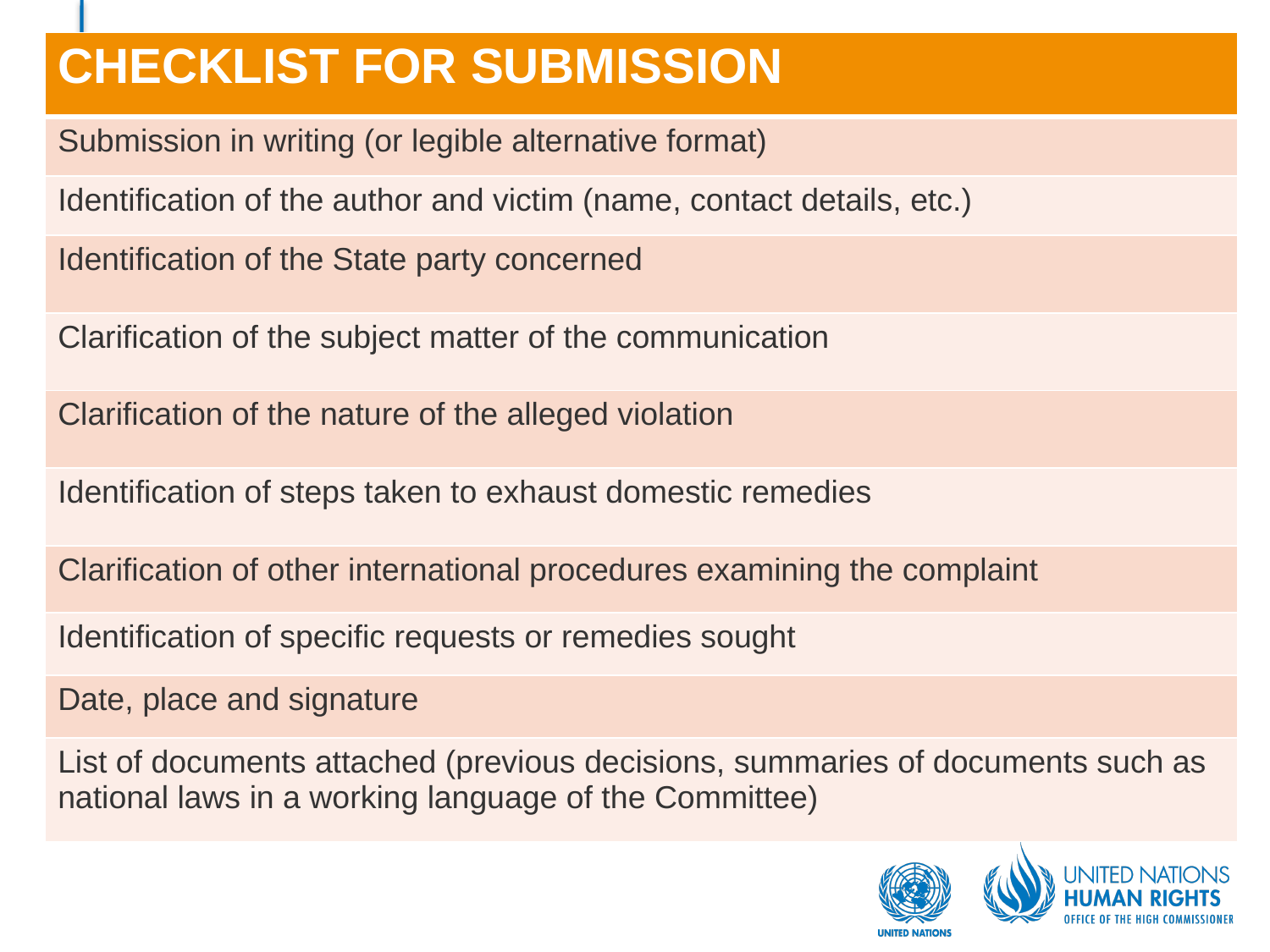

| CHECKLIST FOR SUBMISSION |
| --- |
| Submission in writing (or legible alternative format) |
| Identification of the author and victim (name, contact details, etc.) |
| Identification of the State party concerned |
| Clarification of the subject matter of the communication |
| Clarification of the nature of the alleged violation |
| Identification of steps taken to exhaust domestic remedies |
| Clarification of other international procedures examining the complaint |
| Identification of specific requests or remedies sought |
| Date, place and signature |
| List of documents attached (previous decisions, summaries of documents such as national laws in a working language of the Committee) |
#